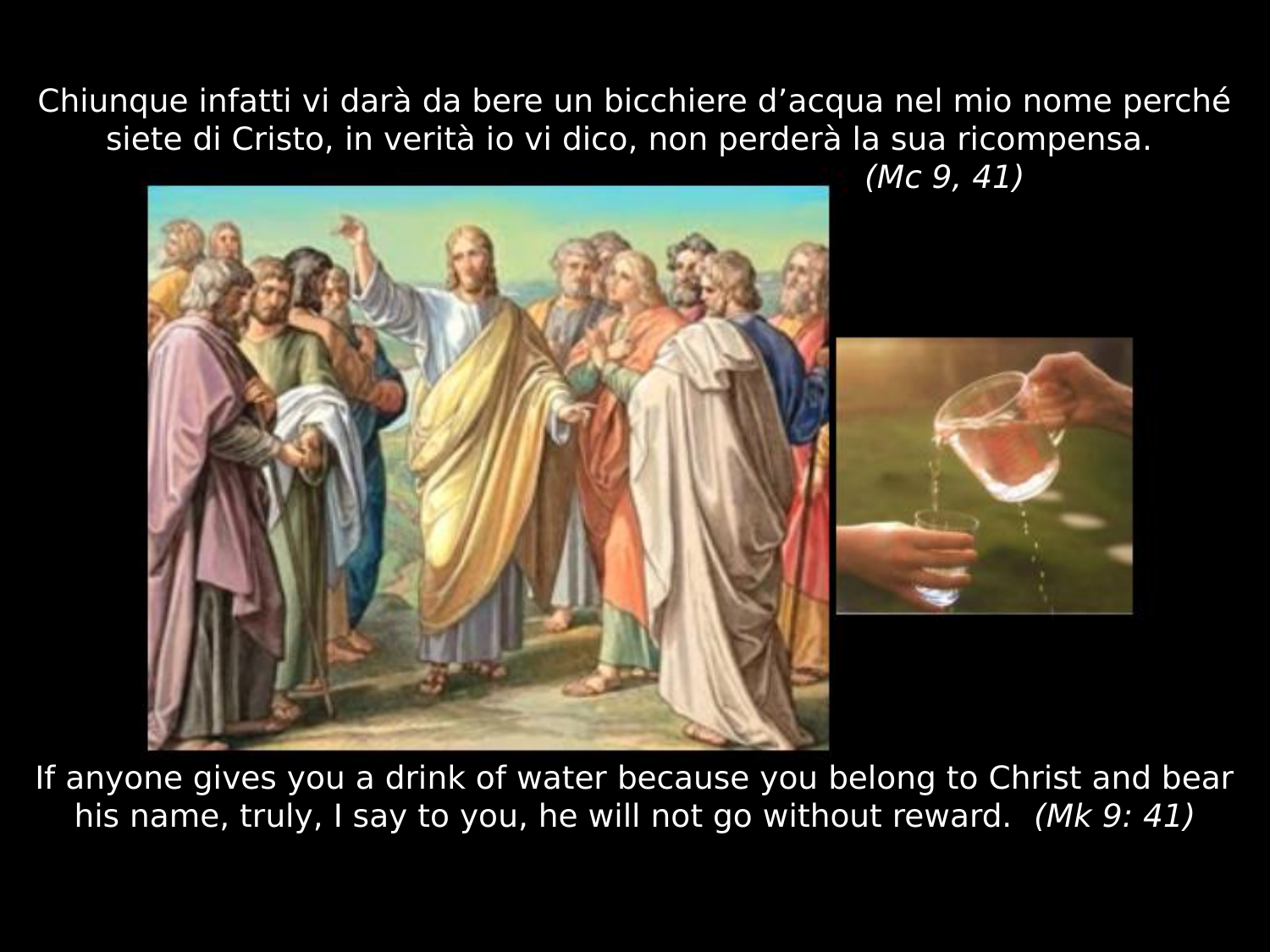

Chiunque infatti vi darà da bere un bicchiere d’acqua nel mio nome perché siete di Cristo, in verità io vi dico, non perderà la sua ricompensa.
                                                             (Mc 9, 41)
If anyone gives you a drink of water because you belong to Christ and bear his name, truly, I say to you, he will not go without reward.  (Mk 9: 41)